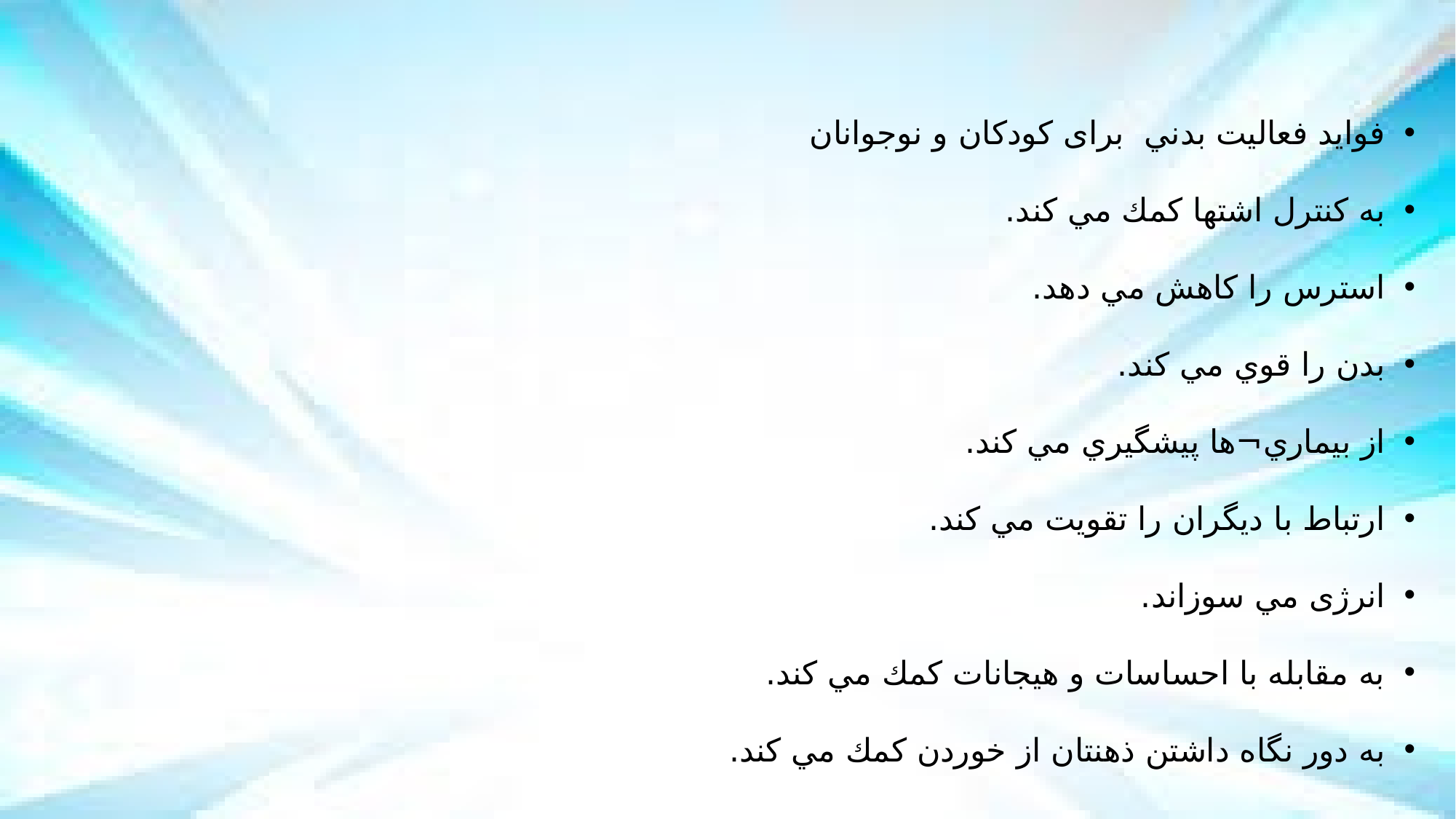

فوايد فعاليت بدني  برای کودکان و نوجوانان
به كنترل اشتها كمك مي كند.
استرس را كاهش مي دهد.
بدن را قوي مي كند.
از بيماري¬ها پيشگيري مي كند.
ارتباط با ديگران را تقويت مي كند.
انرژی مي سوزاند.
به مقابله با احساسات و هيجانات كمك مي كند.
به دور نگاه داشتن ذهنتان از خوردن كمك مي كند.